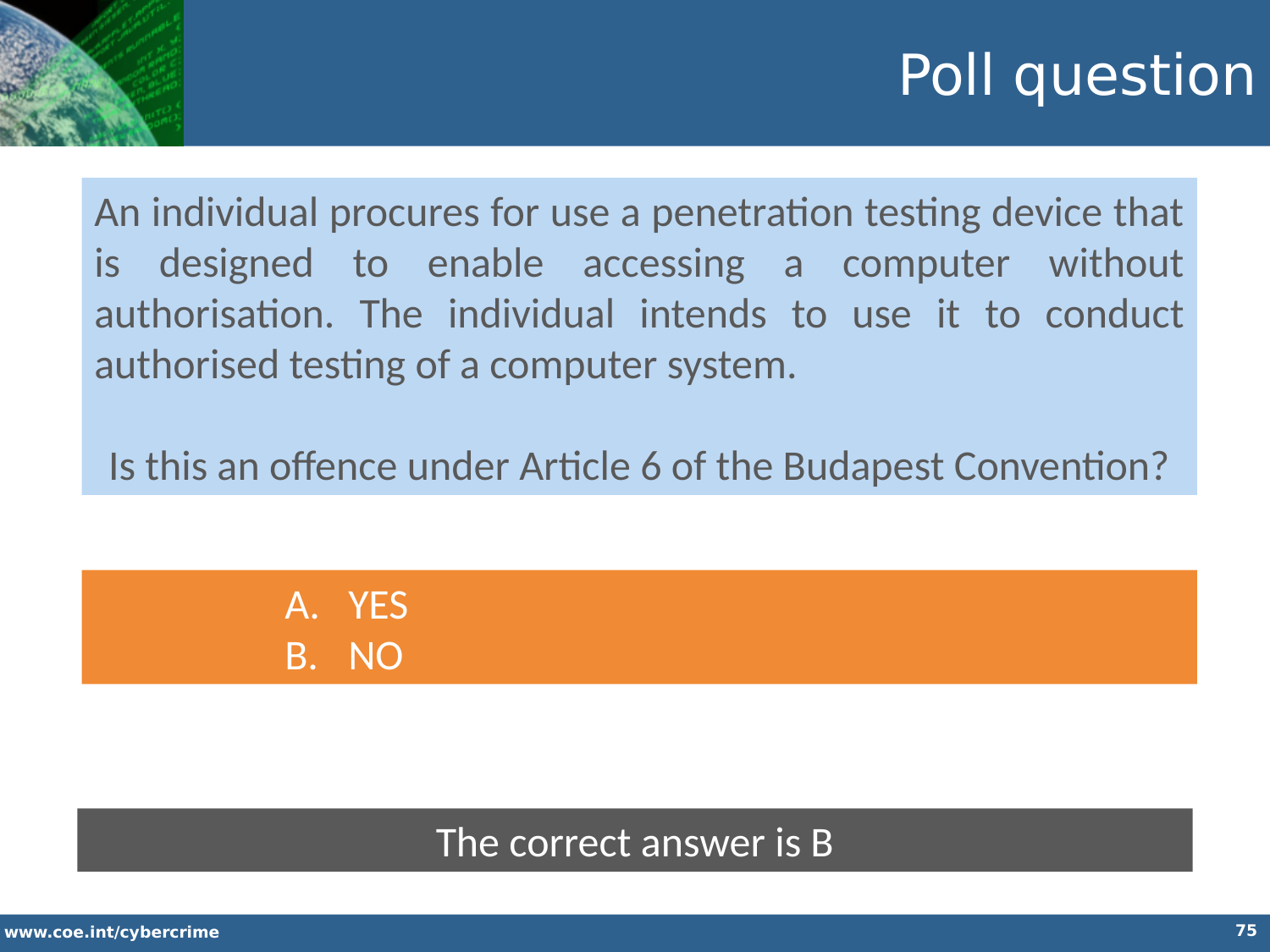

Poll question
An individual procures for use a penetration testing device that is designed to enable accessing a computer without authorisation. The individual intends to use it to conduct authorised testing of a computer system.

Is this an offence under Article 6 of the Budapest Convention?
YES
NO
The correct answer is B